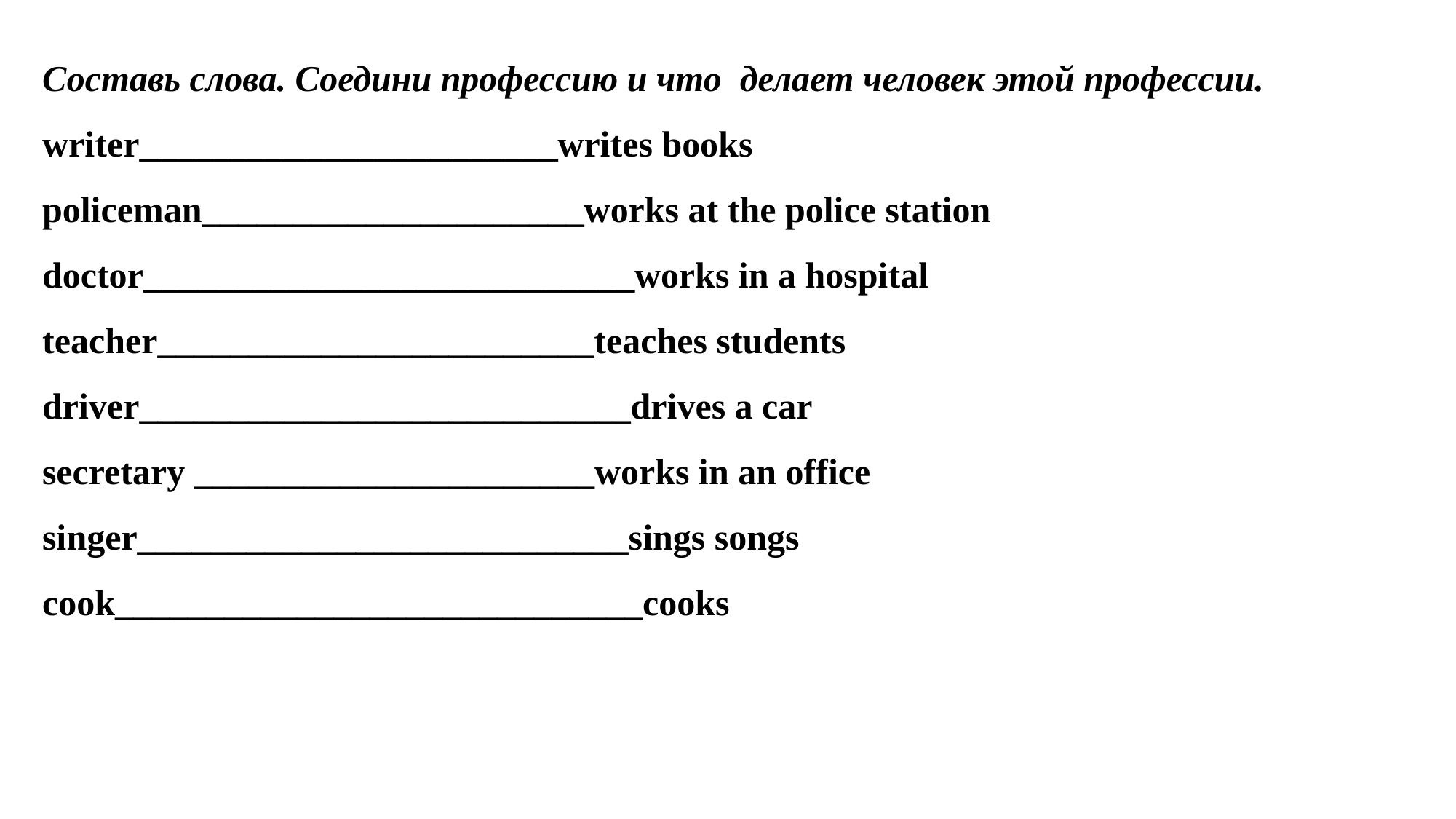

Составь слова. Соедини профессию и что  делает человек этой профессии.
writer_______________________writes books
policeman_____________________works at the police station
doctor___________________________works in a hospital
teacher________________________teaches students
driver___________________________drives a car
secretary ______________________works in an office
singer___________________________sings songs
cook_____________________________cooks